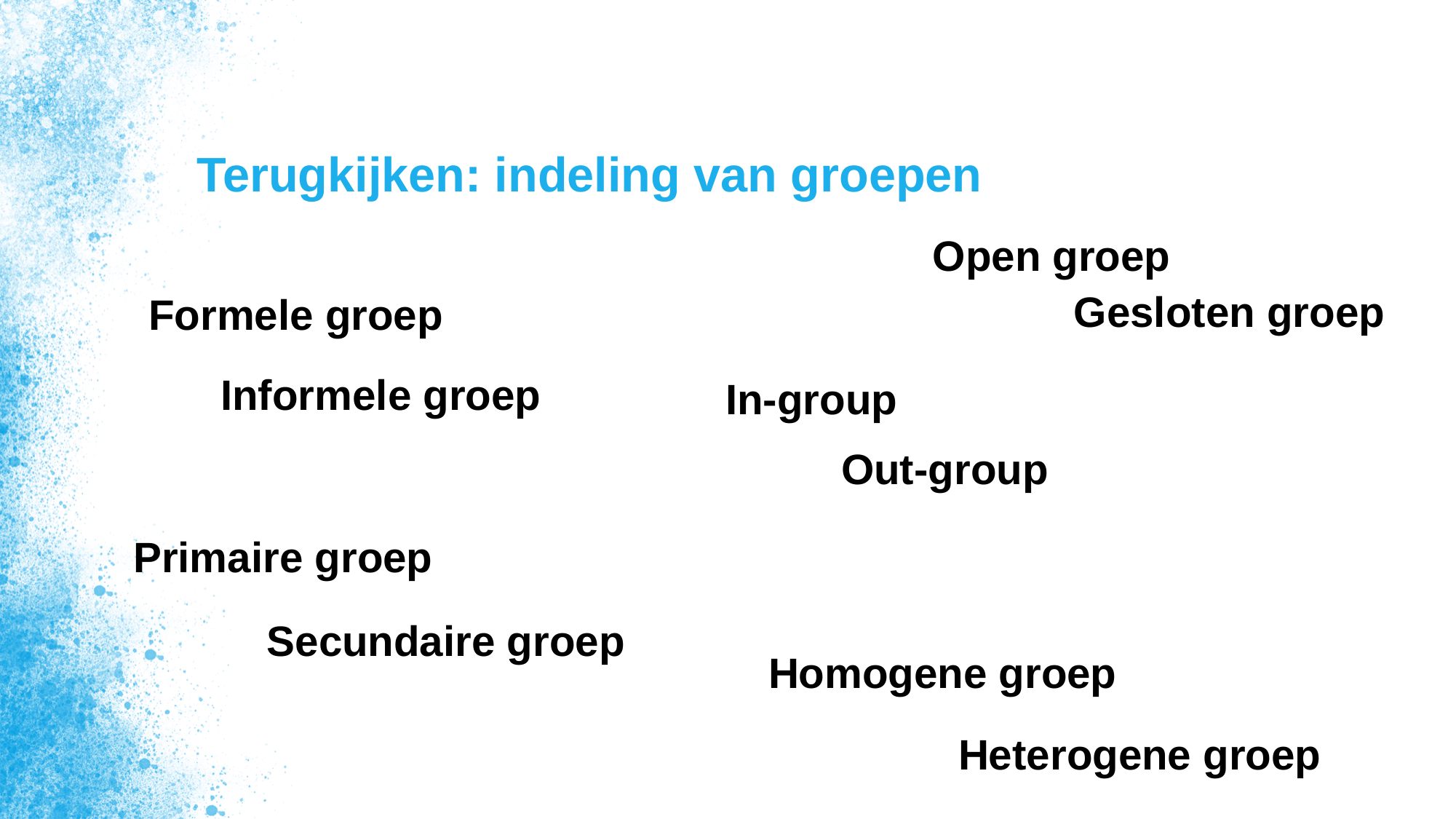

# Terugkijken: indeling van groepen
Open groep
Gesloten groep
Formele groep
Informele groep
In-group
Out-group
Primaire groep
Secundaire groep
Homogene groep
Heterogene groep